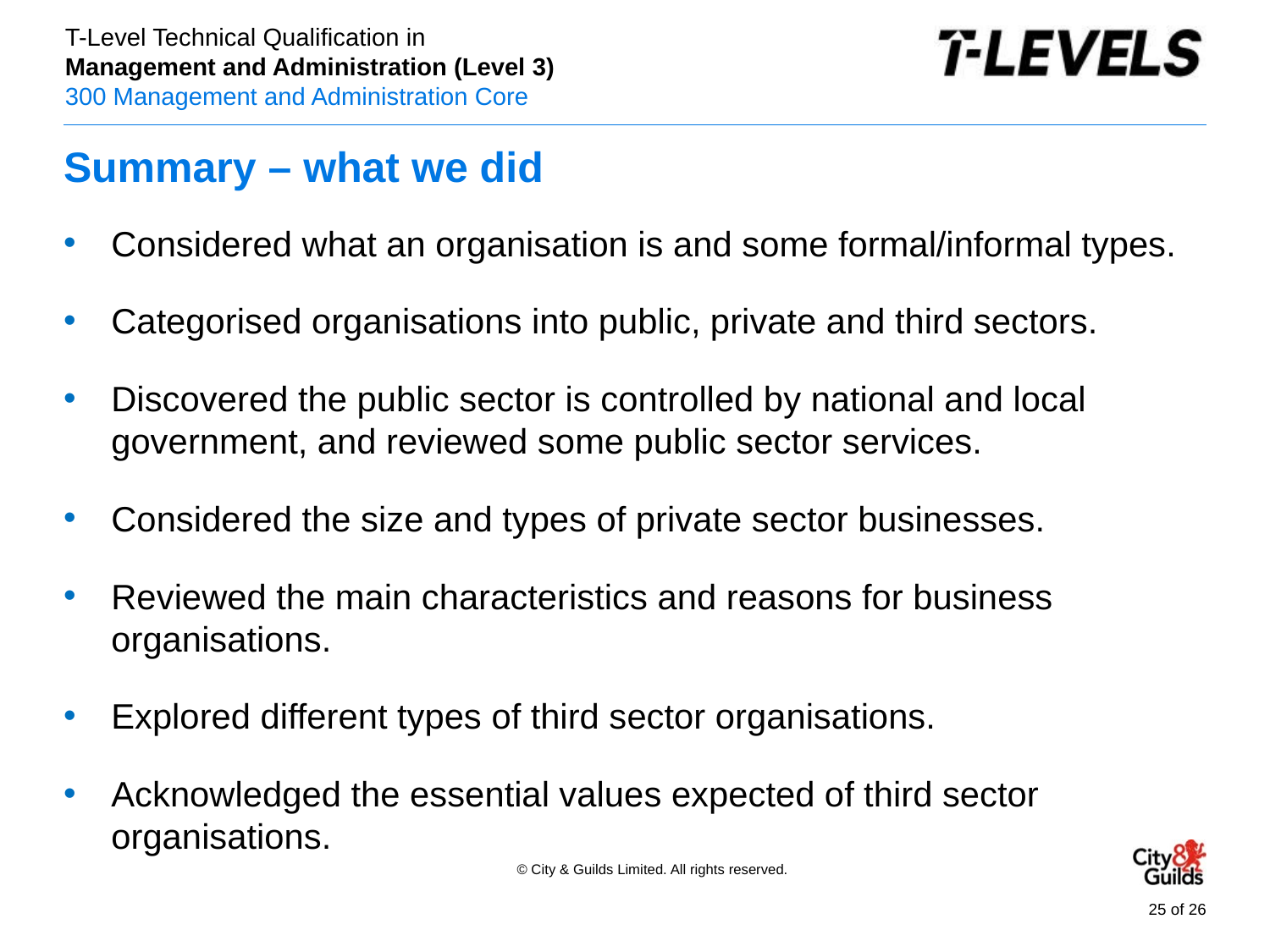

# Summary – what we did
Considered what an organisation is and some formal/informal types.
Categorised organisations into public, private and third sectors.
Discovered the public sector is controlled by national and local government, and reviewed some public sector services.
Considered the size and types of private sector businesses.
Reviewed the main characteristics and reasons for business organisations.
Explored different types of third sector organisations.
Acknowledged the essential values expected of third sector organisations.